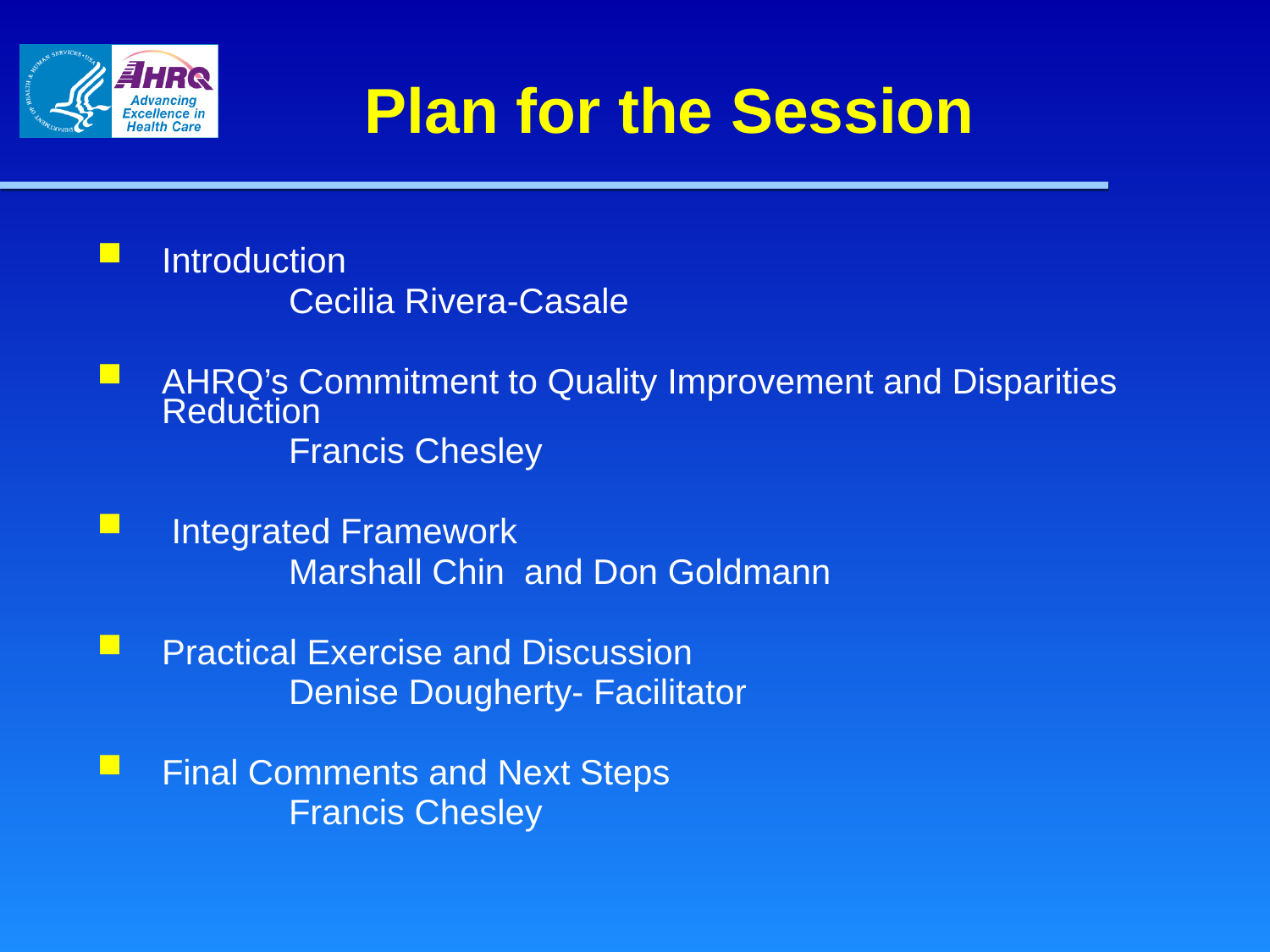

# Plan for the Session
Introduction
		Cecilia Rivera-Casale

AHRQ’s Commitment to Quality Improvement and Disparities Reduction
		Francis Chesley

 Integrated Framework
		Marshall Chin  and Don Goldmann

Practical Exercise and Discussion
		Denise Dougherty- Facilitator

Final Comments and Next Steps
		Francis Chesley